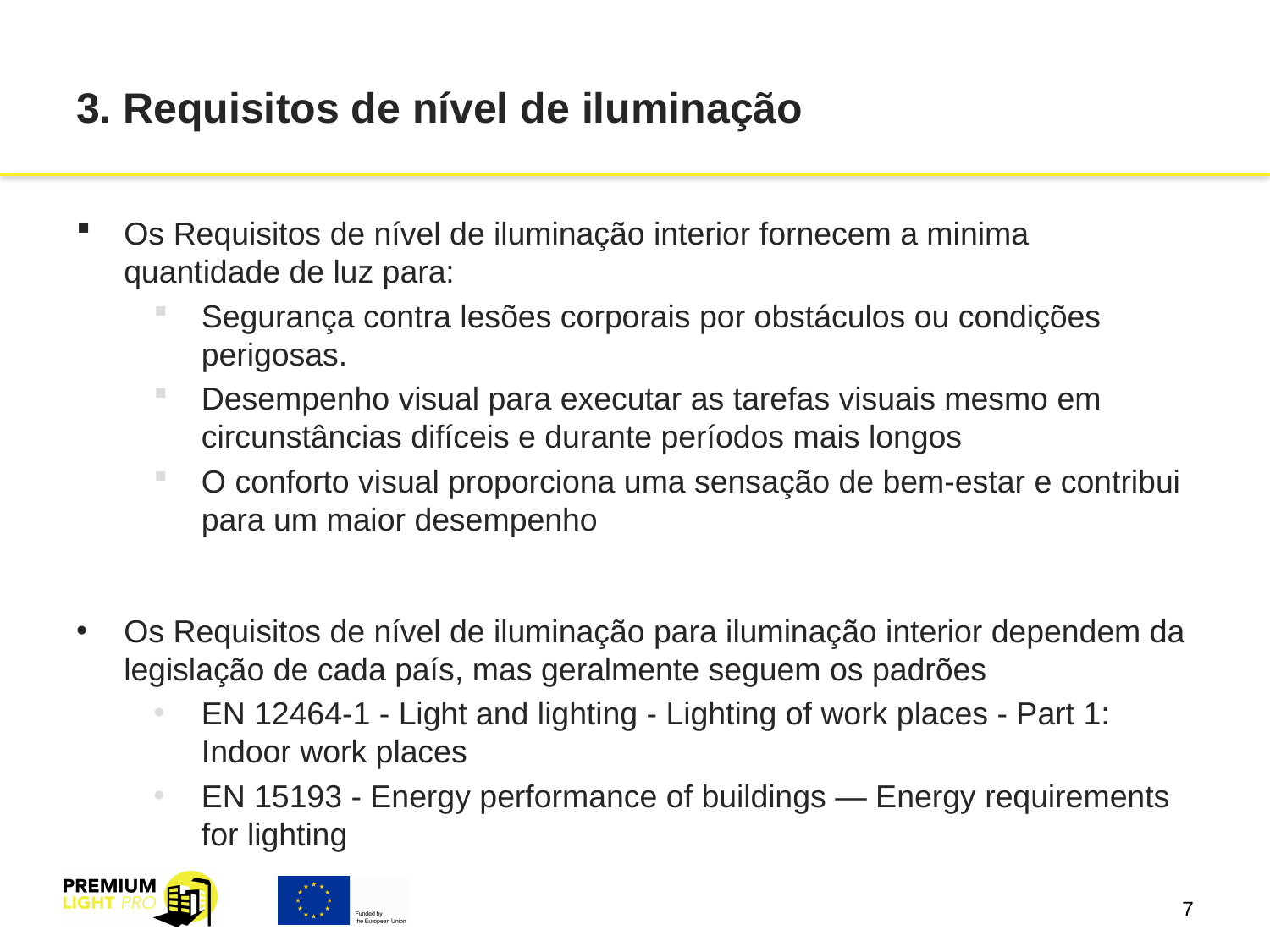

# 3. Requisitos de nível de iluminação
Os Requisitos de nível de iluminação interior fornecem a minima quantidade de luz para:
Segurança contra lesões corporais por obstáculos ou condições perigosas.
Desempenho visual para executar as tarefas visuais mesmo em circunstâncias difíceis e durante períodos mais longos
O conforto visual proporciona uma sensação de bem-estar e contribui para um maior desempenho

Os Requisitos de nível de iluminação para iluminação interior dependem da legislação de cada país, mas geralmente seguem os padrões
EN 12464-1 - Light and lighting - Lighting of work places - Part 1: Indoor work places
EN 15193 - Energy performance of buildings — Energy requirements for lighting